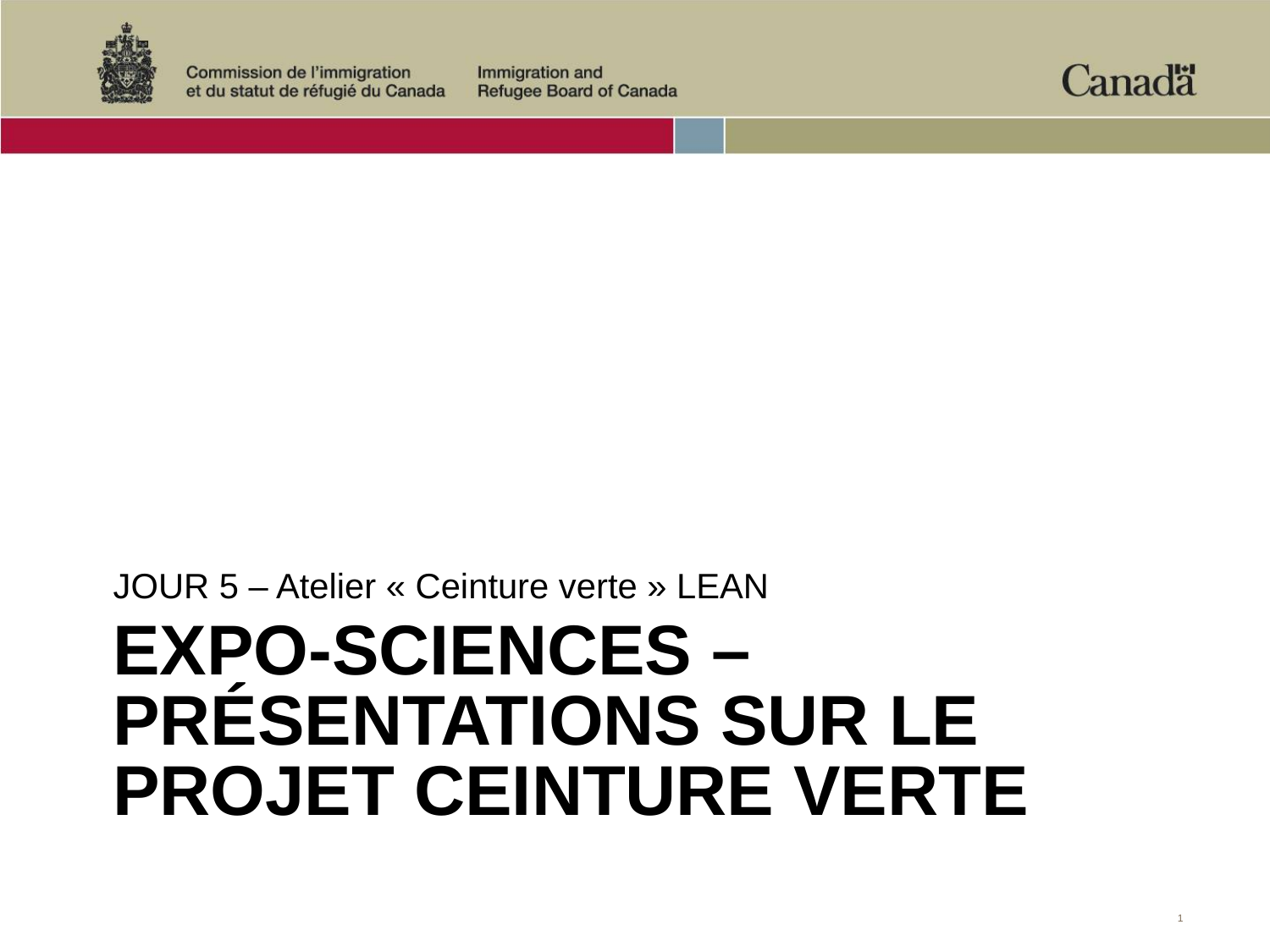

JOUR 5 – Atelier « Ceinture verte » LEAN
# EXPO-SCIENCES – Présentations sur le projet Ceinture verte
1